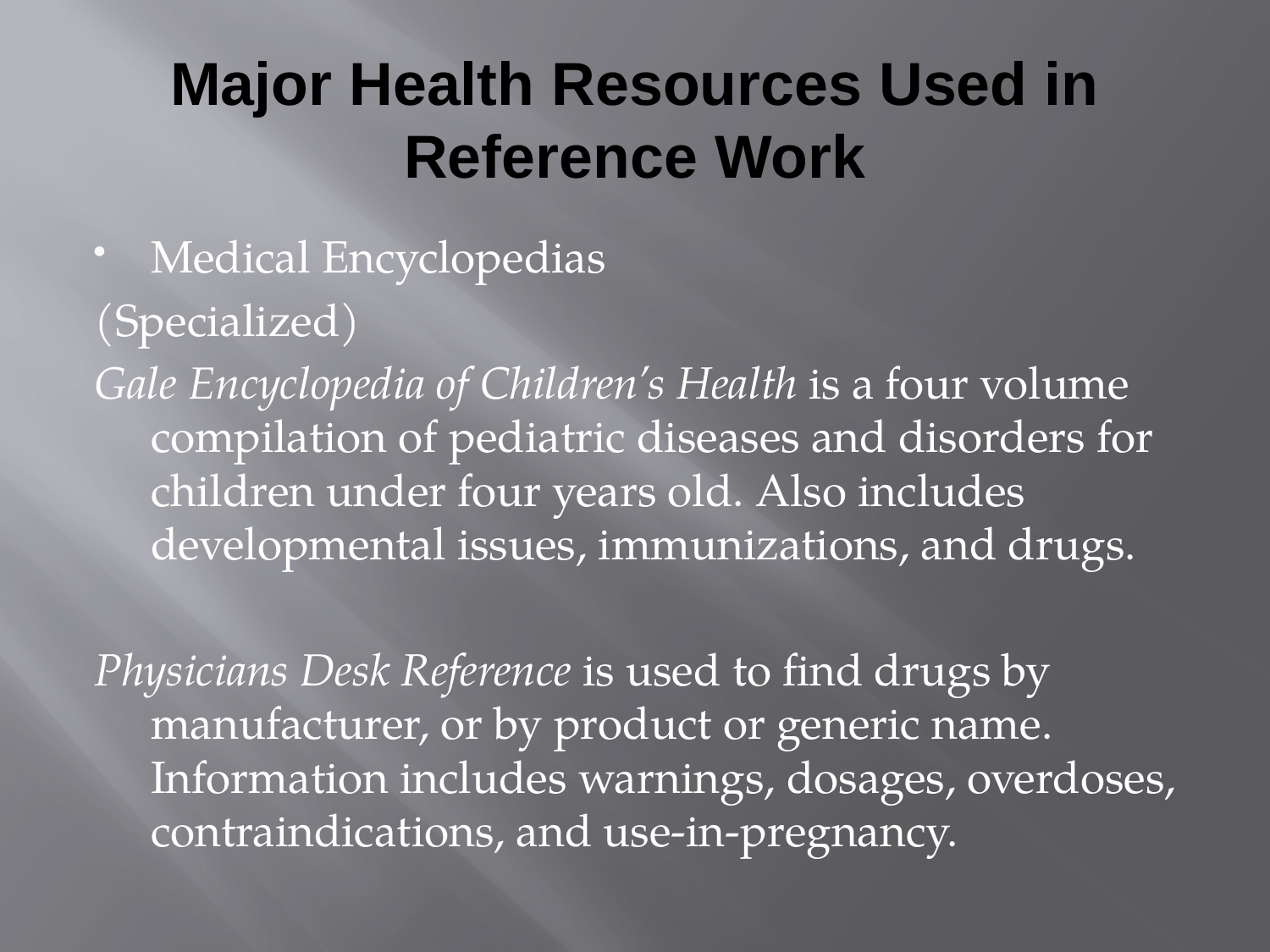

# Major Health Resources Used in Reference Work
Medical Encyclopedias
(Specialized)
Gale Encyclopedia of Children’s Health is a four volume compilation of pediatric diseases and disorders for children under four years old. Also includes developmental issues, immunizations, and drugs.

Physicians Desk Reference is used to find drugs by manufacturer, or by product or generic name. Information includes warnings, dosages, overdoses, contraindications, and use-in-pregnancy.